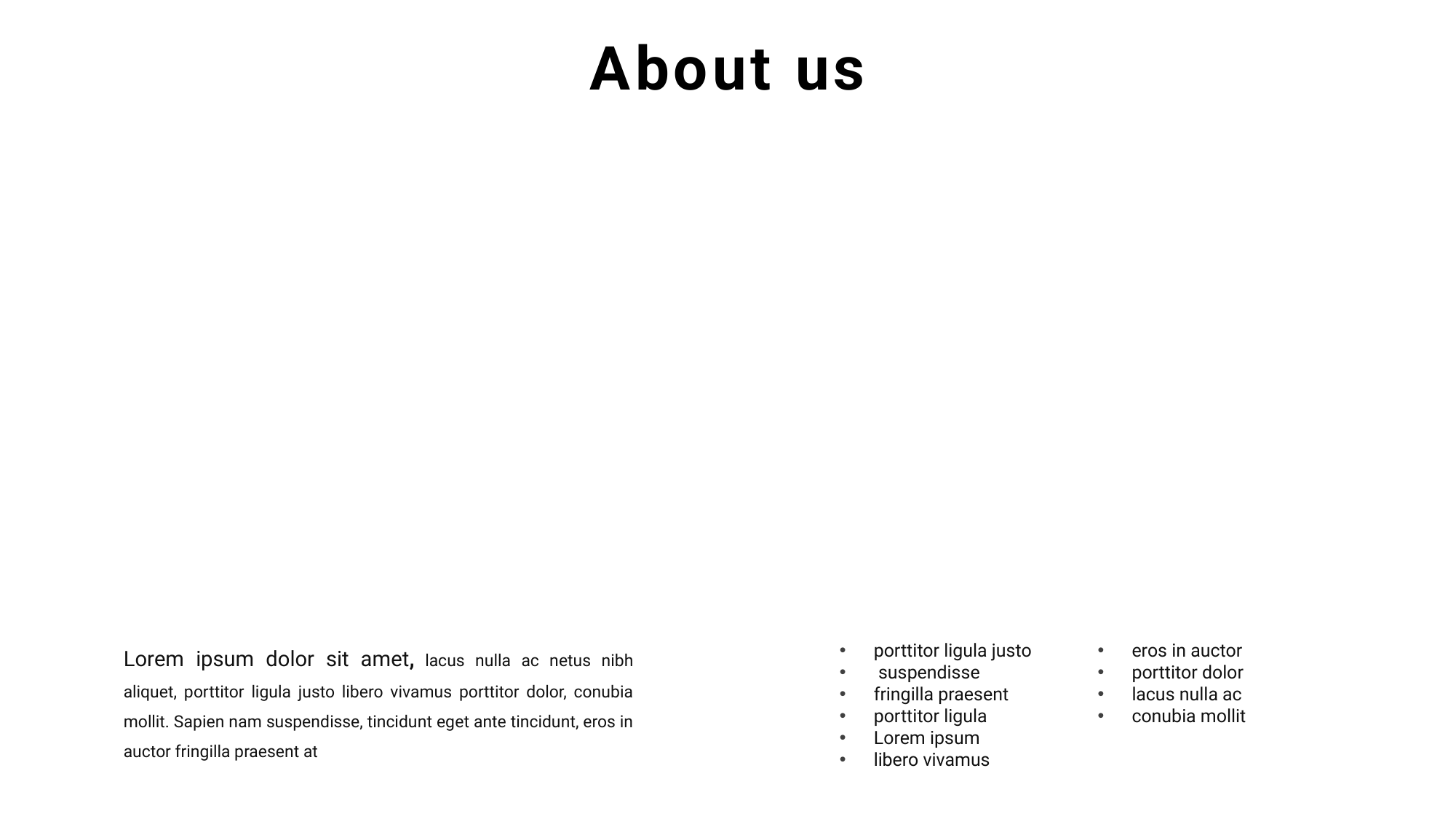

About us

Lorem ipsum dolor sit amet, lacus nulla ac netus nibh aliquet, porttitor ligula justo libero vivamus porttitor dolor, conubia mollit. Sapien nam suspendisse, tincidunt eget ante tincidunt, eros in auctor fringilla praesent at
porttitor ligula justo
 suspendisse
fringilla praesent
porttitor ligula
Lorem ipsum
libero vivamus

eros in auctor
porttitor dolor
lacus nulla ac
conubia mollit